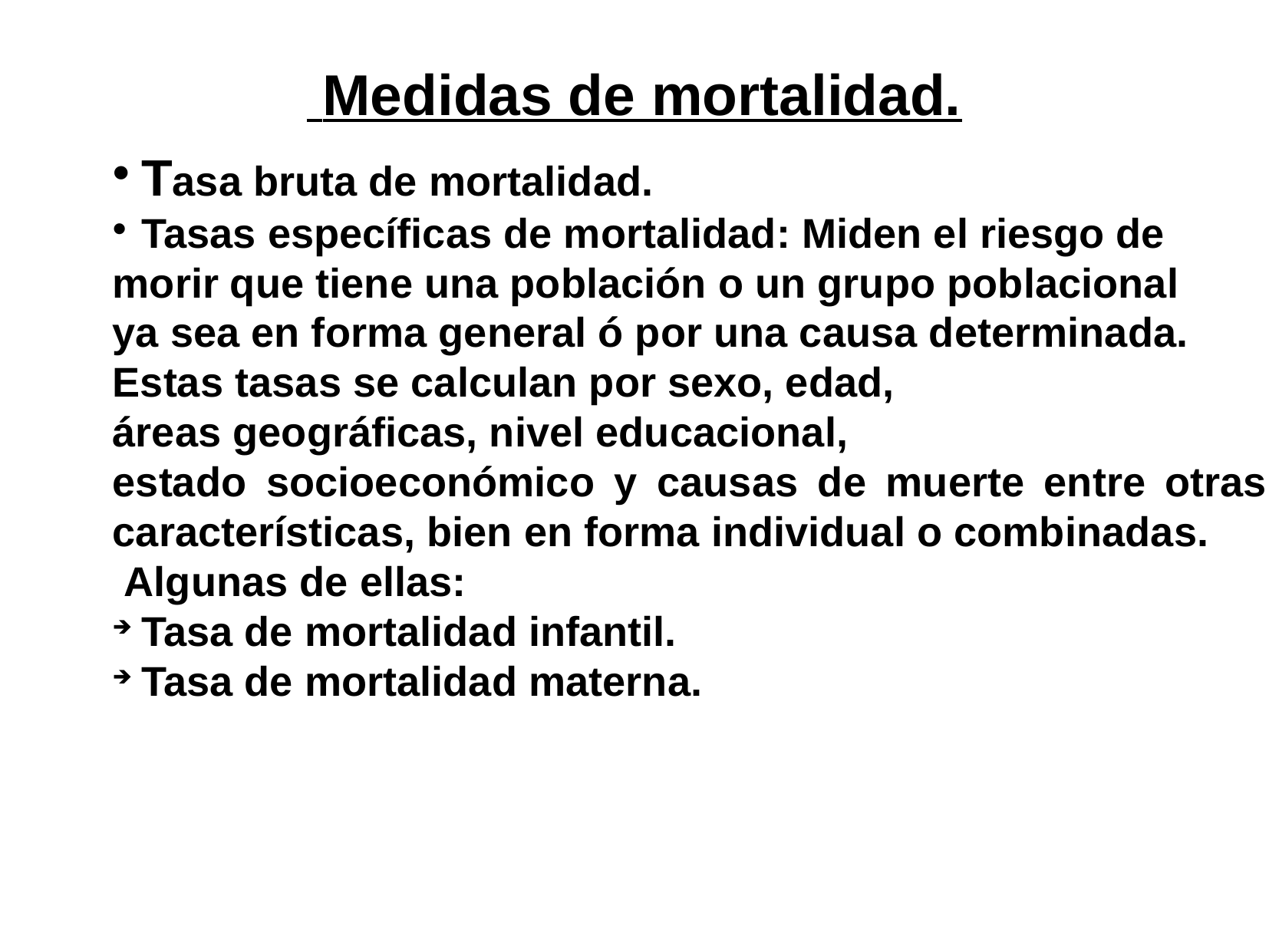

Medidas de mortalidad.
Tasa bruta de mortalidad.
Tasas específicas de mortalidad: Miden el riesgo de
morir que tiene una población o un grupo poblacional
ya sea en forma general ó por una causa determinada.
Estas tasas se calculan por sexo, edad,
áreas geográficas, nivel educacional,
estado socioeconómico y causas de muerte entre otras características, bien en forma individual o combinadas.
 Algunas de ellas:
Tasa de mortalidad infantil.
Tasa de mortalidad materna.